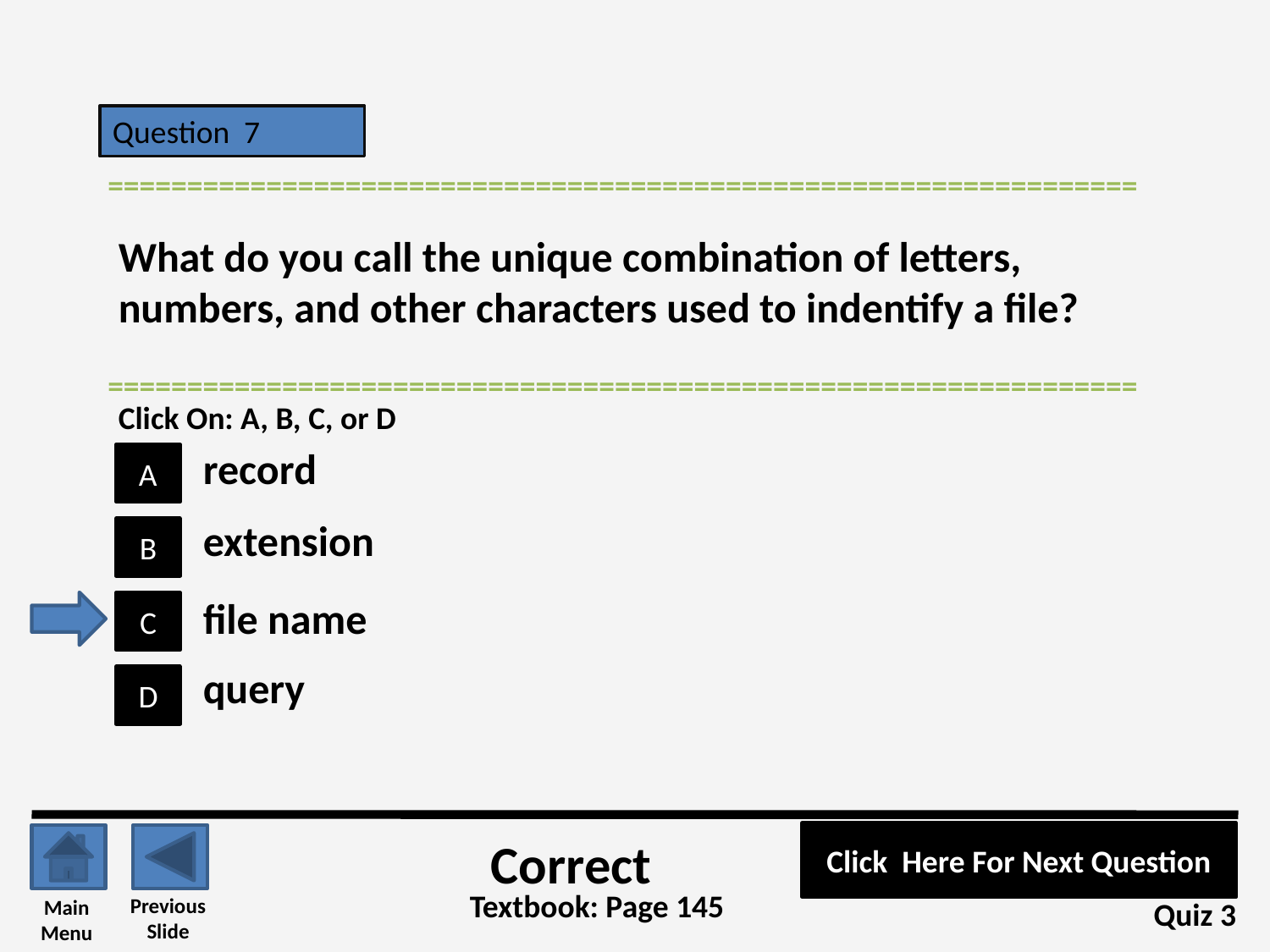

Question  7
=================================================================
What do you call the unique combination of letters, numbers, and other characters used to indentify a file?
=================================================================
Click On: A, B, C, or D
record
A
extension
B

file name

C

query
D
Click  Here For Next Question

Correct
Textbook: Page 145
Previous
Slide
Main
Menu
Quiz 3